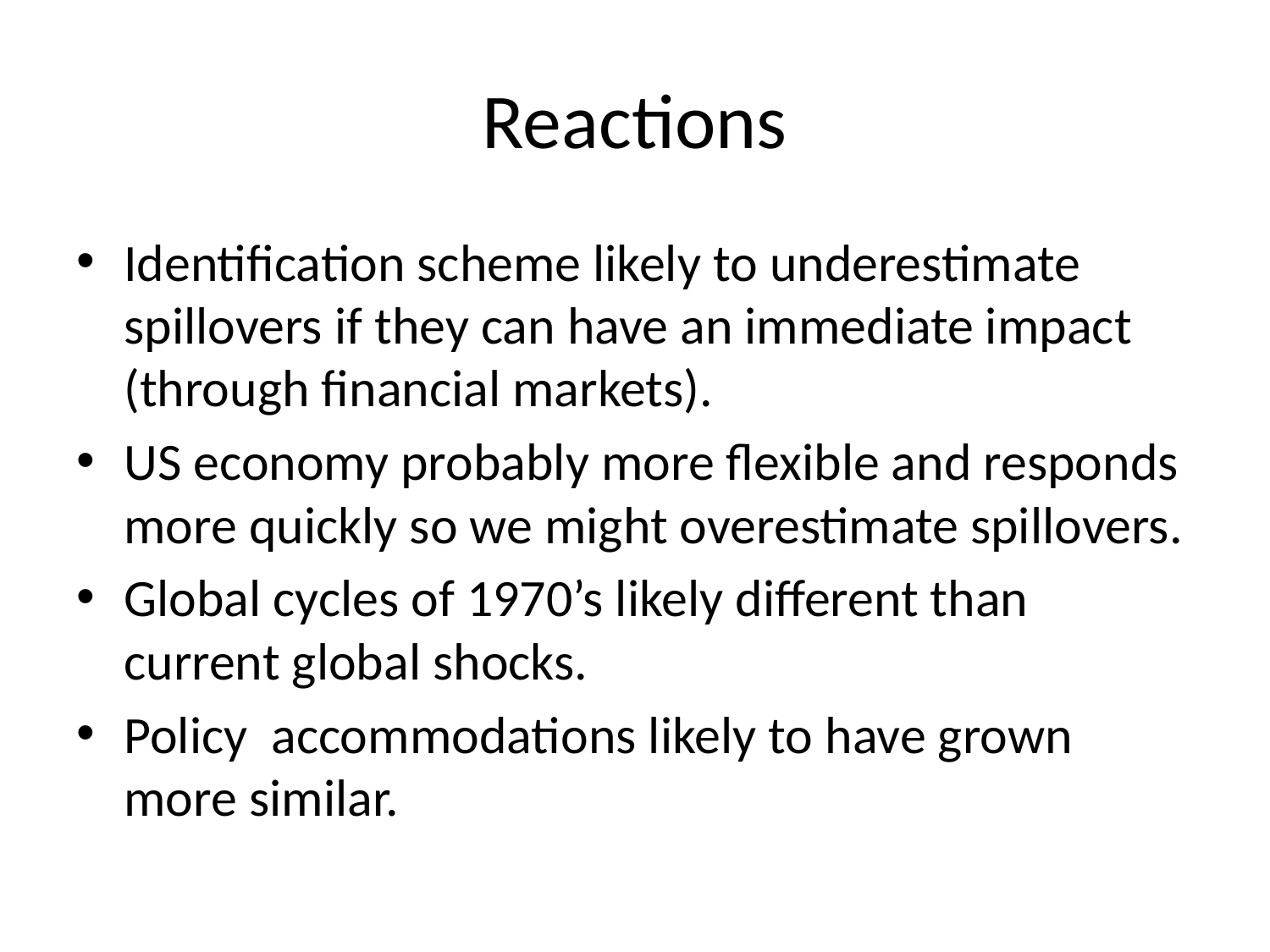

# Reactions
Identification scheme likely to underestimate spillovers if they can have an immediate impact (through financial markets).
US economy probably more flexible and responds more quickly so we might overestimate spillovers.
Global cycles of 1970’s likely different than current global shocks.
Policy  accommodations likely to have grown more similar.